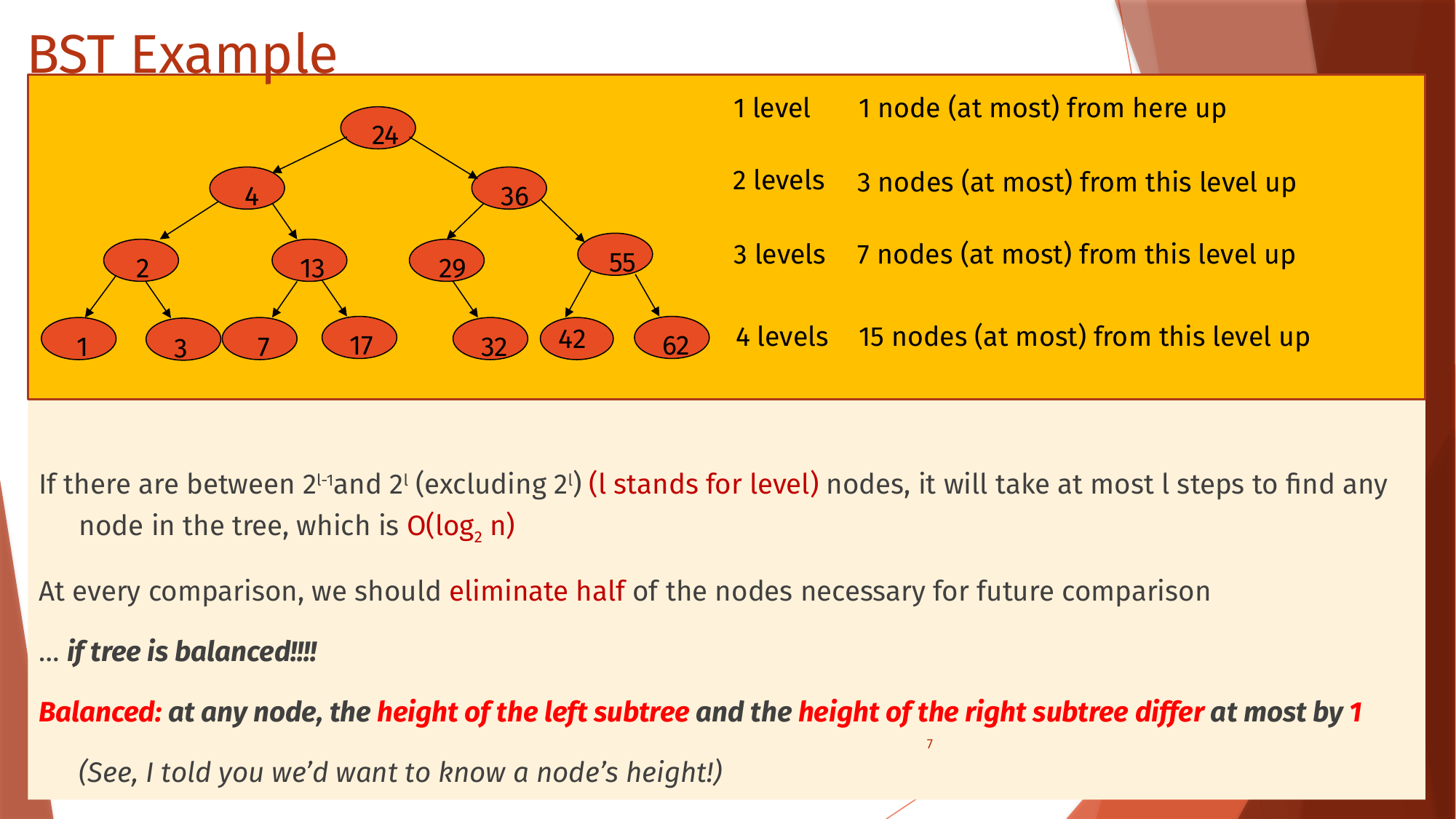

# BST Example

1 level
1 node (at most) from here up

24

4
36

55
2
13
29

42

1
7
32

17
62
3

If there are between 2l-1and 2l (excluding 2l) (l stands for level) nodes, it will take at most l steps to find any node in the tree, which is O(log2 n)
At every comparison, we should eliminate half of the nodes necessary for future comparison
… if tree is balanced!!!!
Balanced: at any node, the height of the left subtree and the height of the right subtree differ at most by 1
	(See, I told you we’d want to know a node’s height!)
2 levels
3 nodes (at most) from this level up
3 levels
7 nodes (at most) from this level up
4 levels
15 nodes (at most) from this level up
7